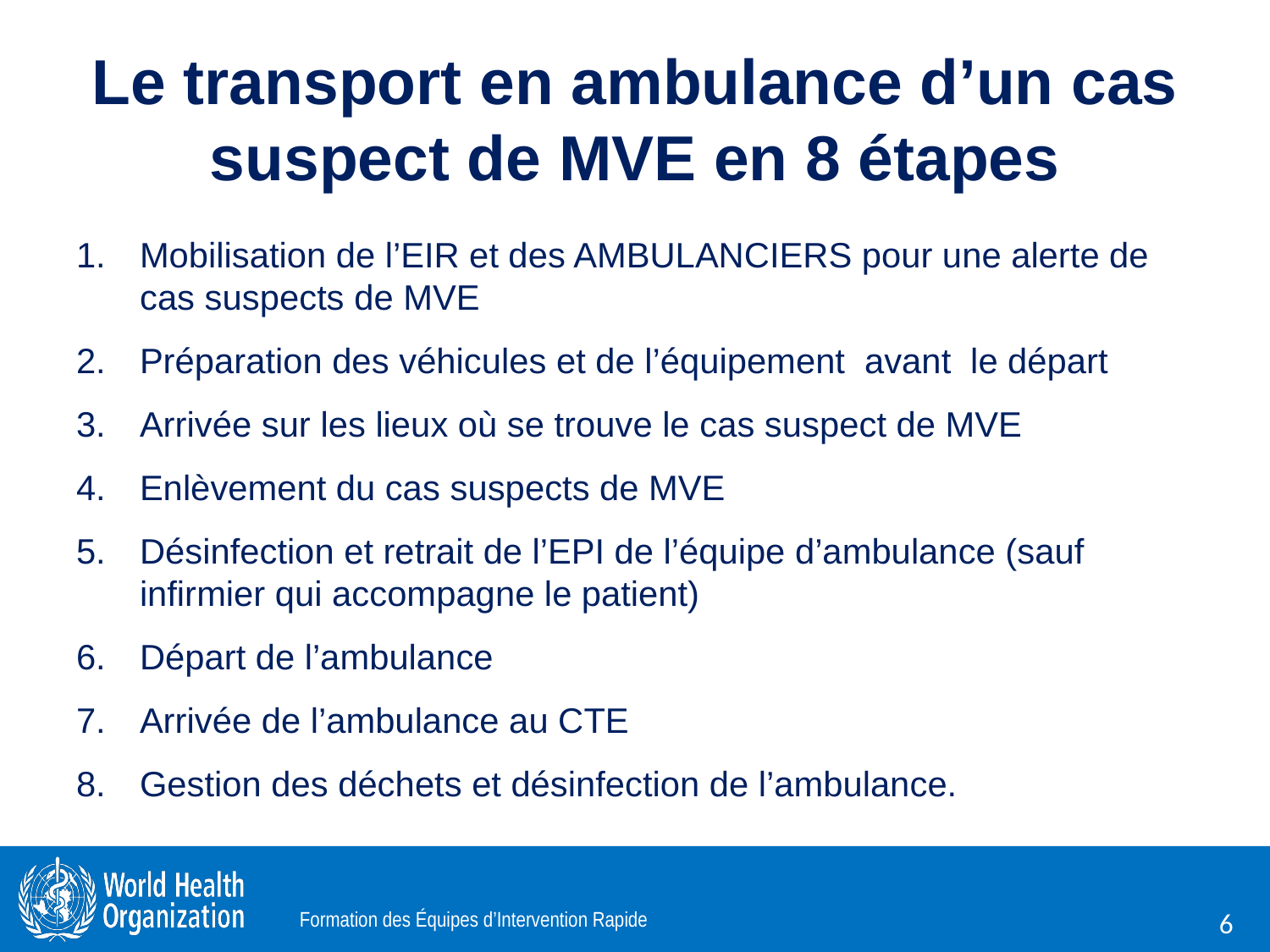

# Le transport en ambulance d’un cas suspect de MVE en 8 étapes
Mobilisation de l’EIR et des AMBULANCIERS pour une alerte de cas suspects de MVE
Préparation des véhicules et de l’équipement  avant  le départ
Arrivée sur les lieux où se trouve le cas suspect de MVE
Enlèvement du cas suspects de MVE
Désinfection et retrait de l’EPI de l’équipe d’ambulance (sauf infirmier qui accompagne le patient)
Départ de l’ambulance
Arrivée de l’ambulance au CTE
Gestion des déchets et désinfection de l’ambulance.